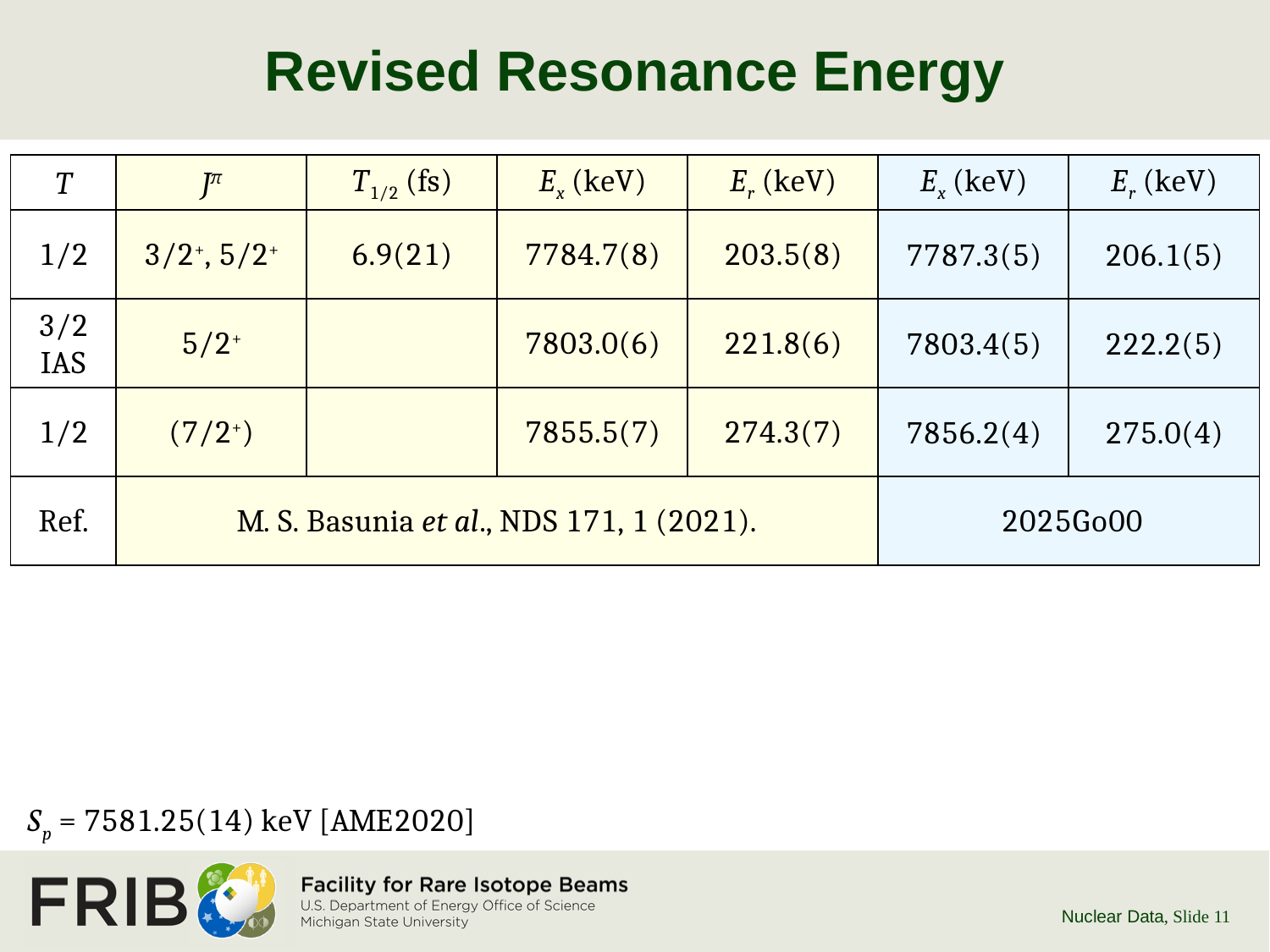

# Revised Resonance Energy
| T | Jπ | T1/2 (fs) | Ex (keV) | Er (keV) | Ex (keV) | Er (keV) |
| --- | --- | --- | --- | --- | --- | --- |
| 1/2 | 3/2+, 5/2+ | 6.9(21) | 7784.7(8) | 203.5(8) | 7787.3(5) | 206.1(5) |
| 3/2 IAS | 5/2+ |  | 7803.0(6) | 221.8(6) | 7803.4(5) | 222.2(5) |
| 1/2 | (7/2+) |  | 7855.5(7) | 274.3(7) | 7856.2(4) | 275.0(4) |
| Ref. | M. S. Basunia et al., NDS 171, 1 (2021). |  |  |  | 2025Go00 |  |
Sp = 7581.25(14) keV [AME2020]
Nuclear Data
, Slide 11